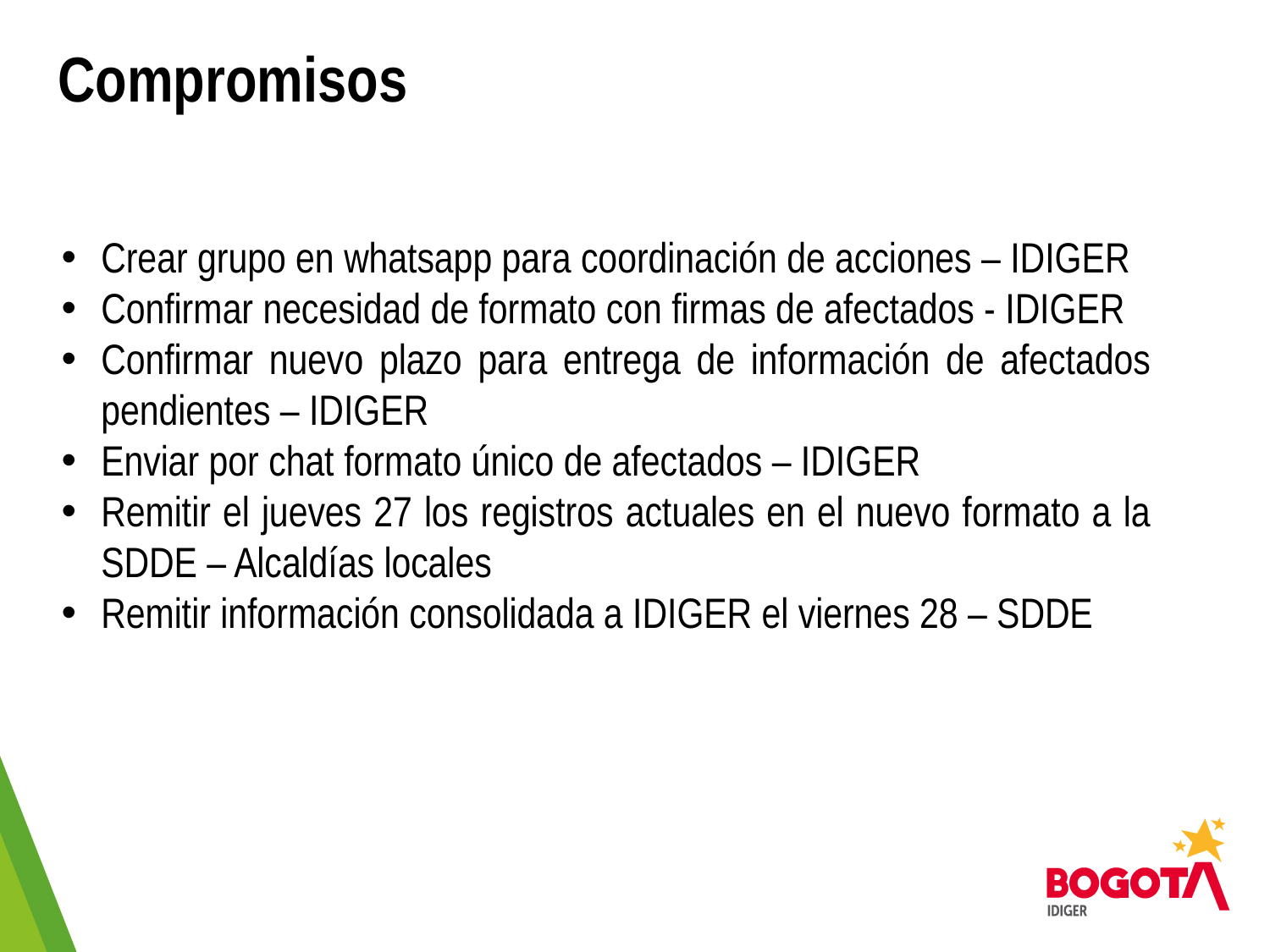

# Compromisos
Crear grupo en whatsapp para coordinación de acciones – IDIGER
Confirmar necesidad de formato con firmas de afectados - IDIGER
Confirmar nuevo plazo para entrega de información de afectados pendientes – IDIGER
Enviar por chat formato único de afectados – IDIGER
Remitir el jueves 27 los registros actuales en el nuevo formato a la SDDE – Alcaldías locales
Remitir información consolidada a IDIGER el viernes 28 – SDDE